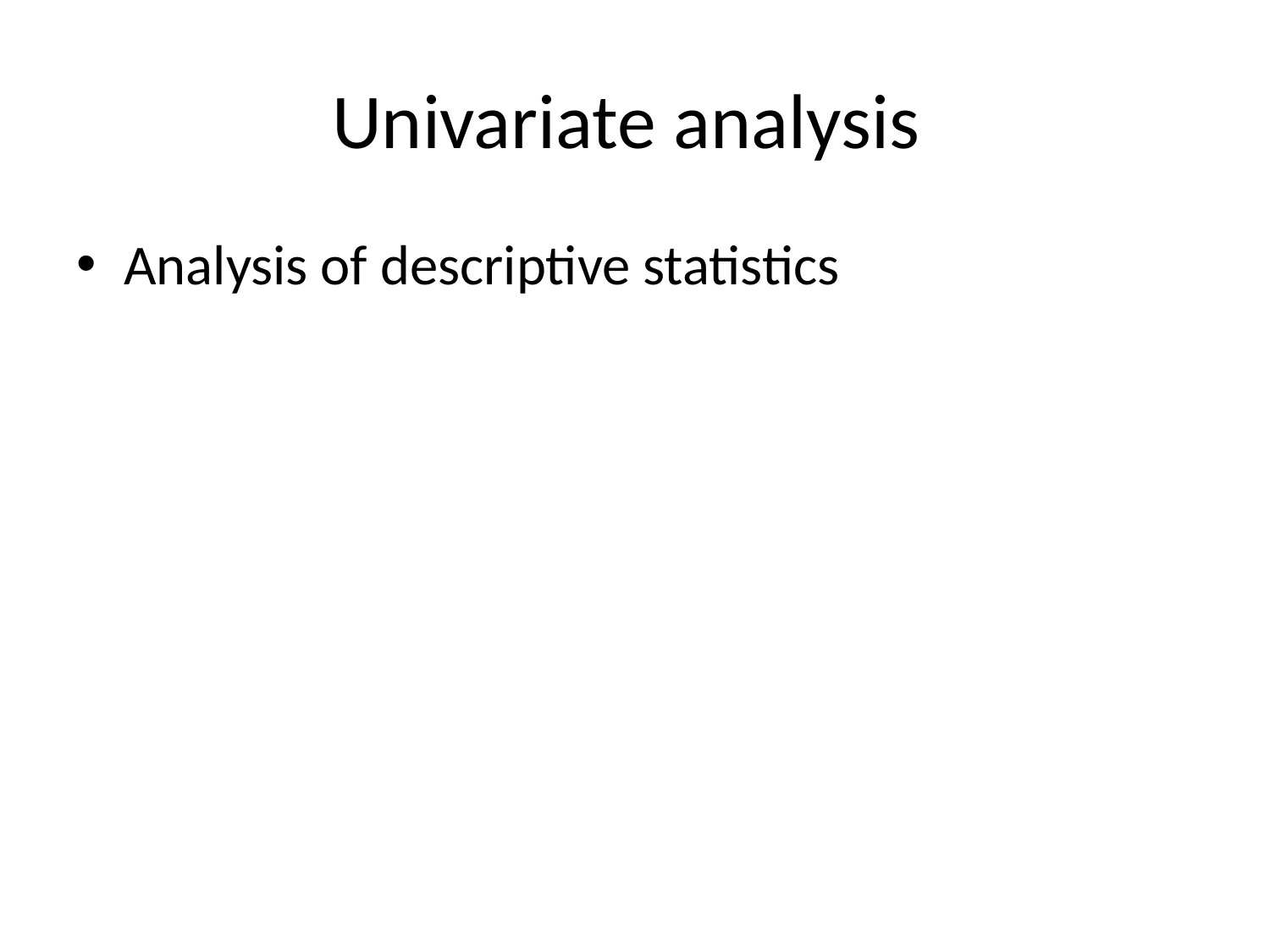

# Univariate analysis
Analysis of descriptive statistics